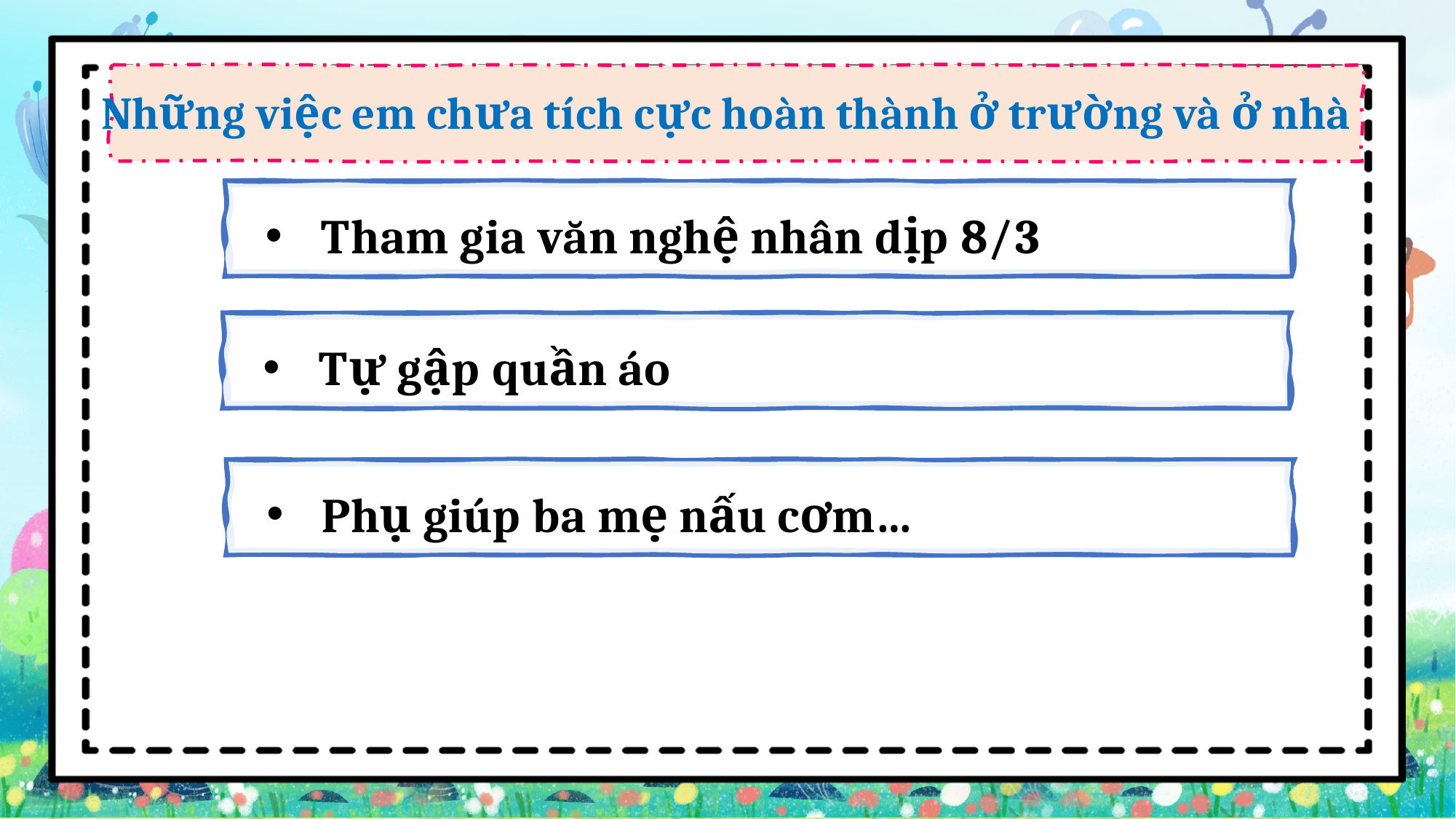

Những việc em chưa tích cực hoàn thành ở trường và ở nhà

Tham gia văn nghệ nhân dịp 8/3

Tự gập quần áo

Phụ giúp ba mẹ nấu cơm…